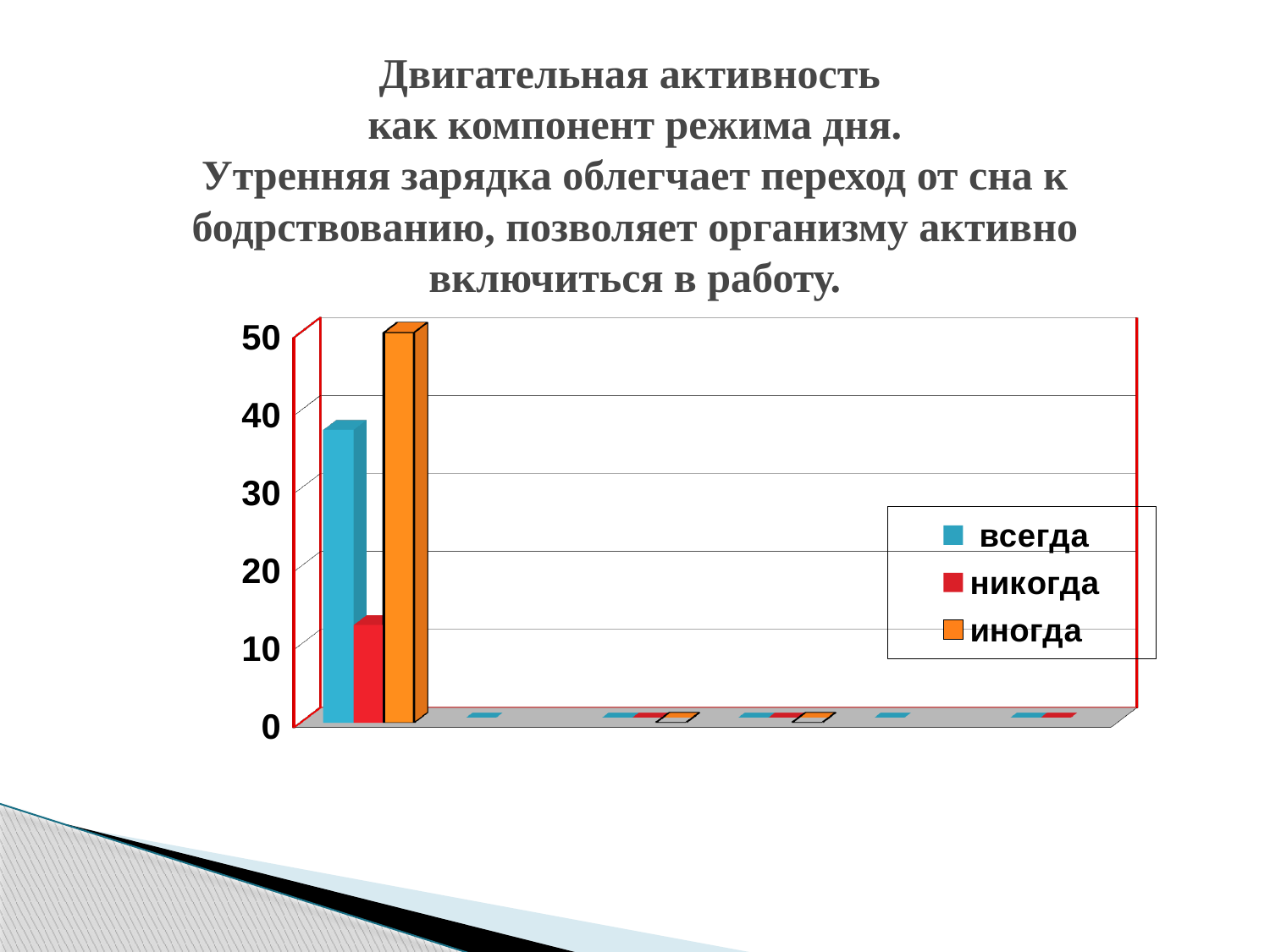

# Двигательная активность как компонент режима дня. Утренняя зарядка облегчает переход от сна к бодрствованию, позволяет организму активно включиться в работу.

[unsupported chart]